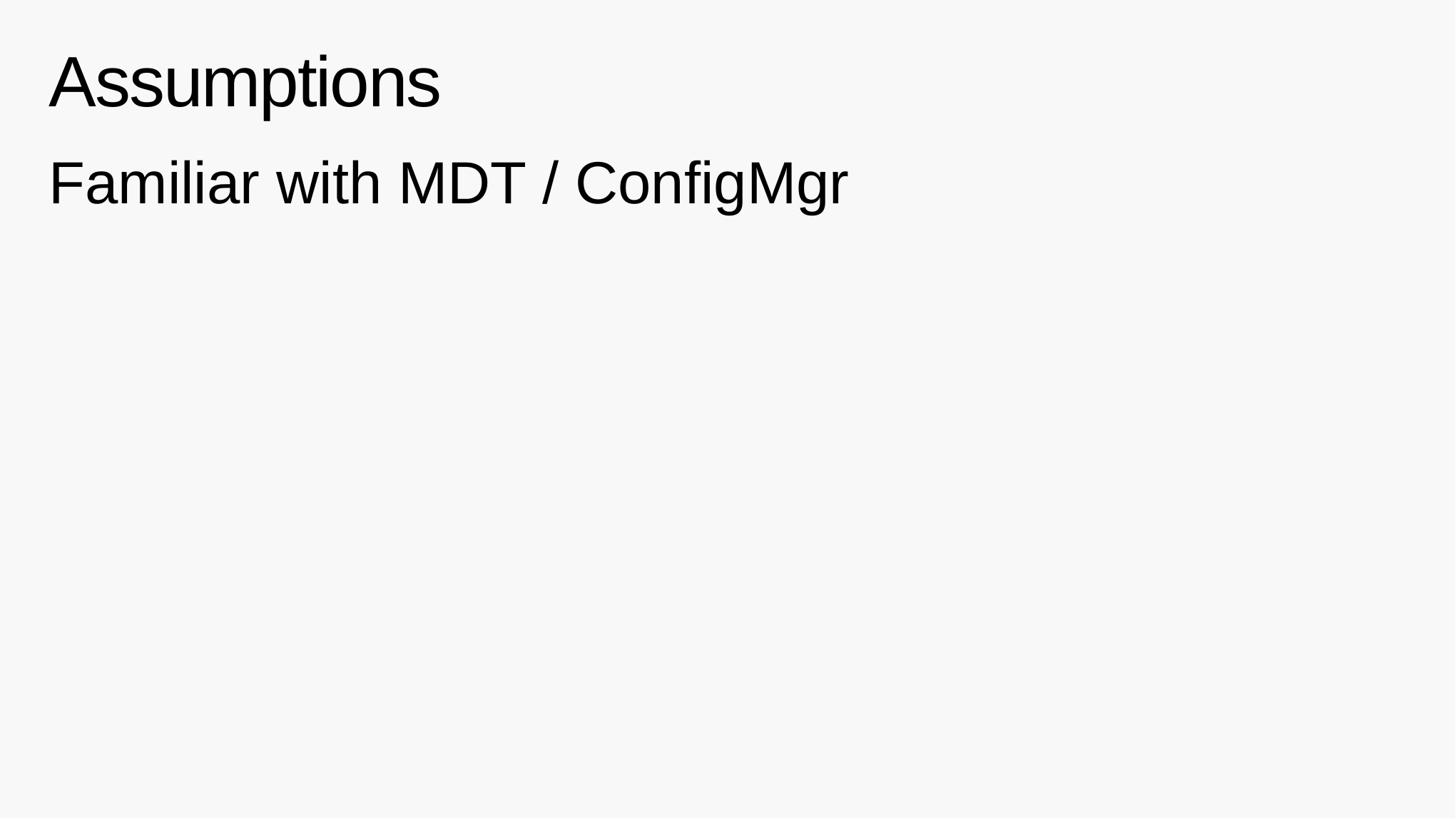

# Assumptions
Familiar with MDT / ConfigMgr